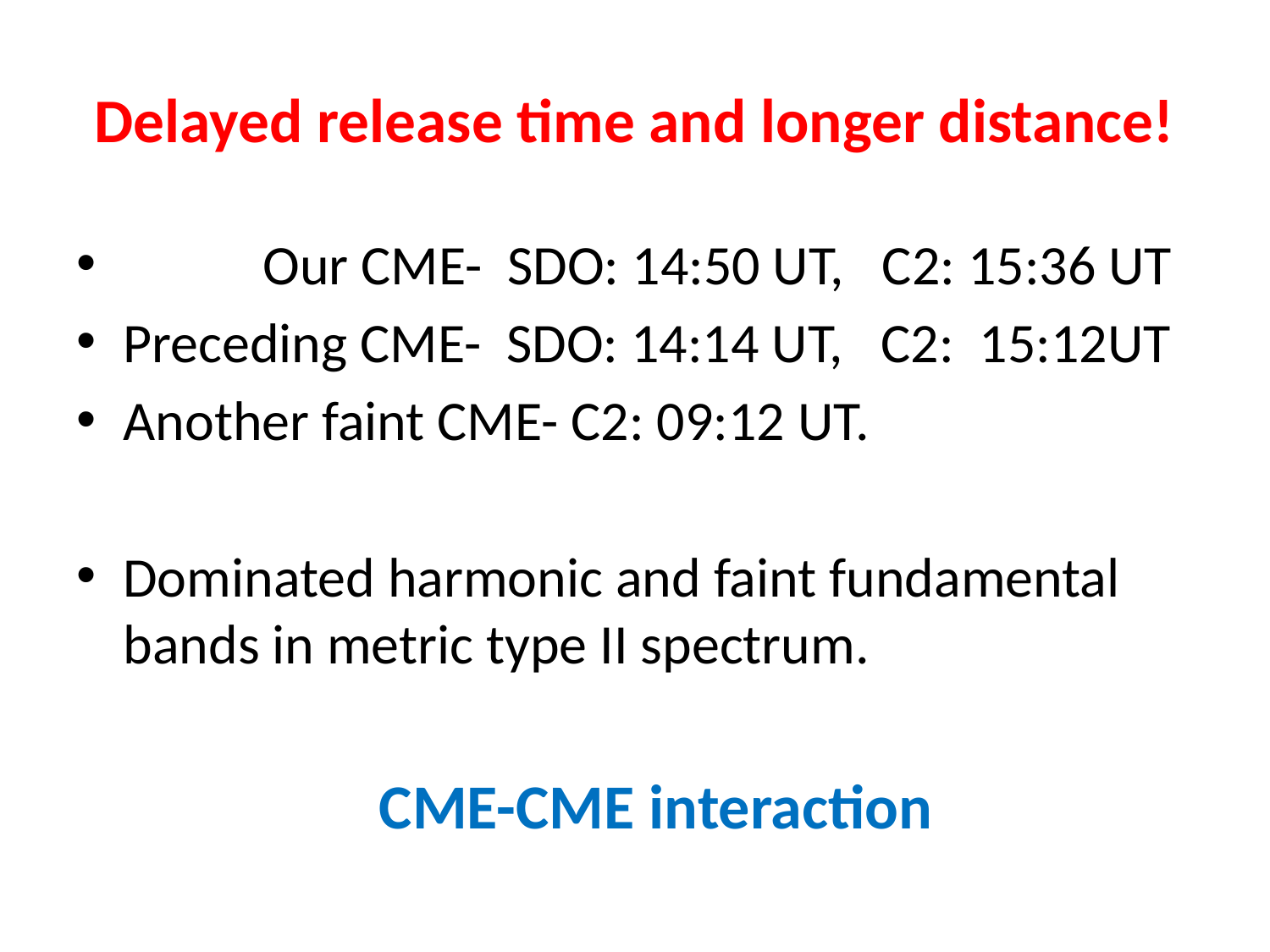

# Delayed release time and longer distance!
           Our CME-  SDO: 14:50 UT,   C2: 15:36 UT
Preceding CME-  SDO: 14:14 UT,   C2:  15:12UT
Another faint CME- C2: 09:12 UT.

Dominated harmonic and faint fundamental bands in metric type II spectrum.

   CME-CME interaction